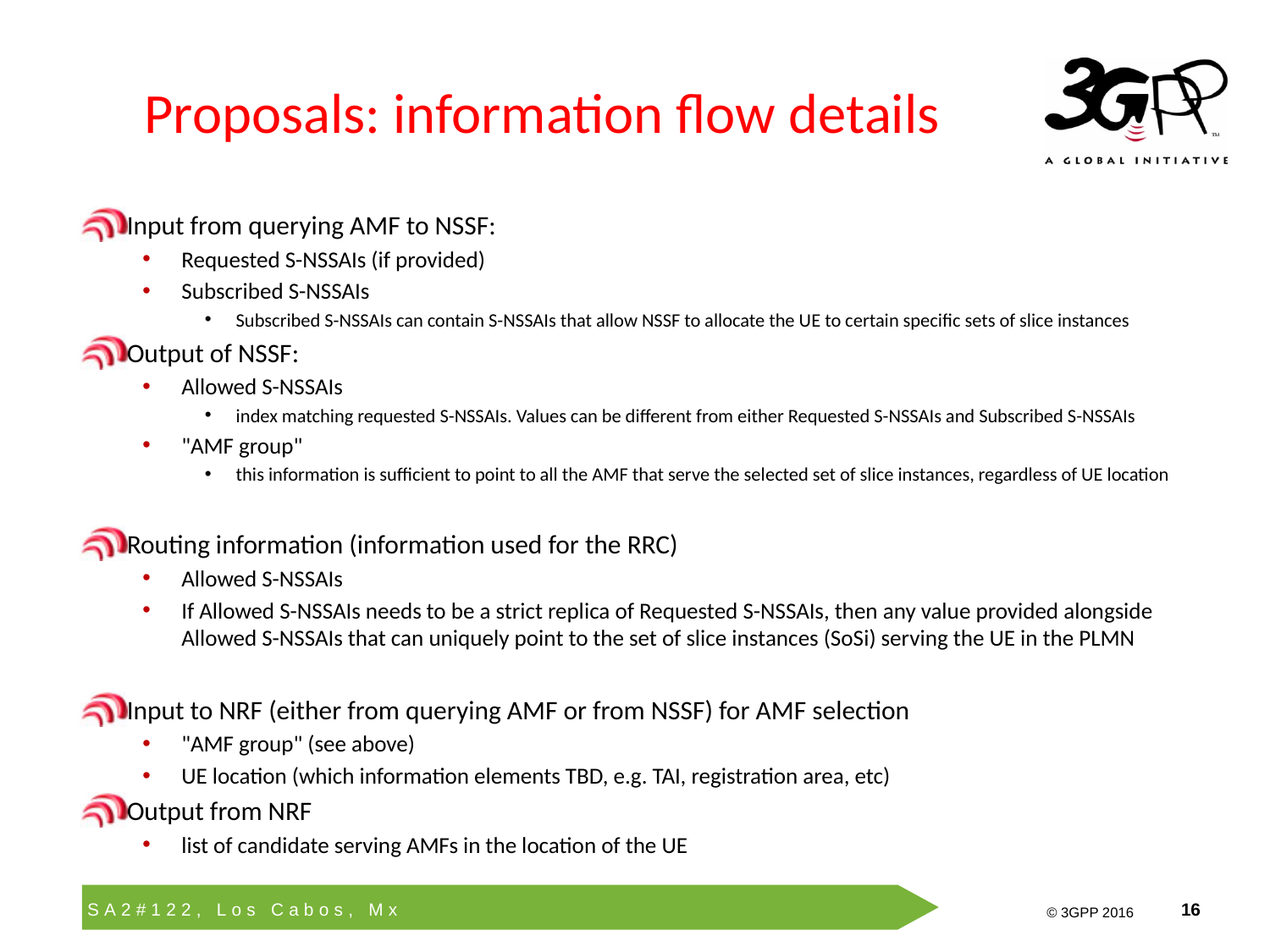

# Proposals: information flow details
Input from querying AMF to NSSF:
Requested S-NSSAIs (if provided)
Subscribed S-NSSAIs
Subscribed S-NSSAIs can contain S-NSSAIs that allow NSSF to allocate the UE to certain specific sets of slice instances
Output of NSSF:
Allowed S-NSSAIs
index matching requested S-NSSAIs. Values can be different from either Requested S-NSSAIs and Subscribed S-NSSAIs
"AMF group"
this information is sufficient to point to all the AMF that serve the selected set of slice instances, regardless of UE location

Routing information (information used for the RRC)
Allowed S-NSSAIs
If Allowed S-NSSAIs needs to be a strict replica of Requested S-NSSAIs, then any value provided alongside Allowed S-NSSAIs that can uniquely point to the set of slice instances (SoSi) serving the UE in the PLMN

Input to NRF (either from querying AMF or from NSSF) for AMF selection
"AMF group" (see above)
UE location (which information elements TBD, e.g. TAI, registration area, etc)
Output from NRF
list of candidate serving AMFs in the location of the UE